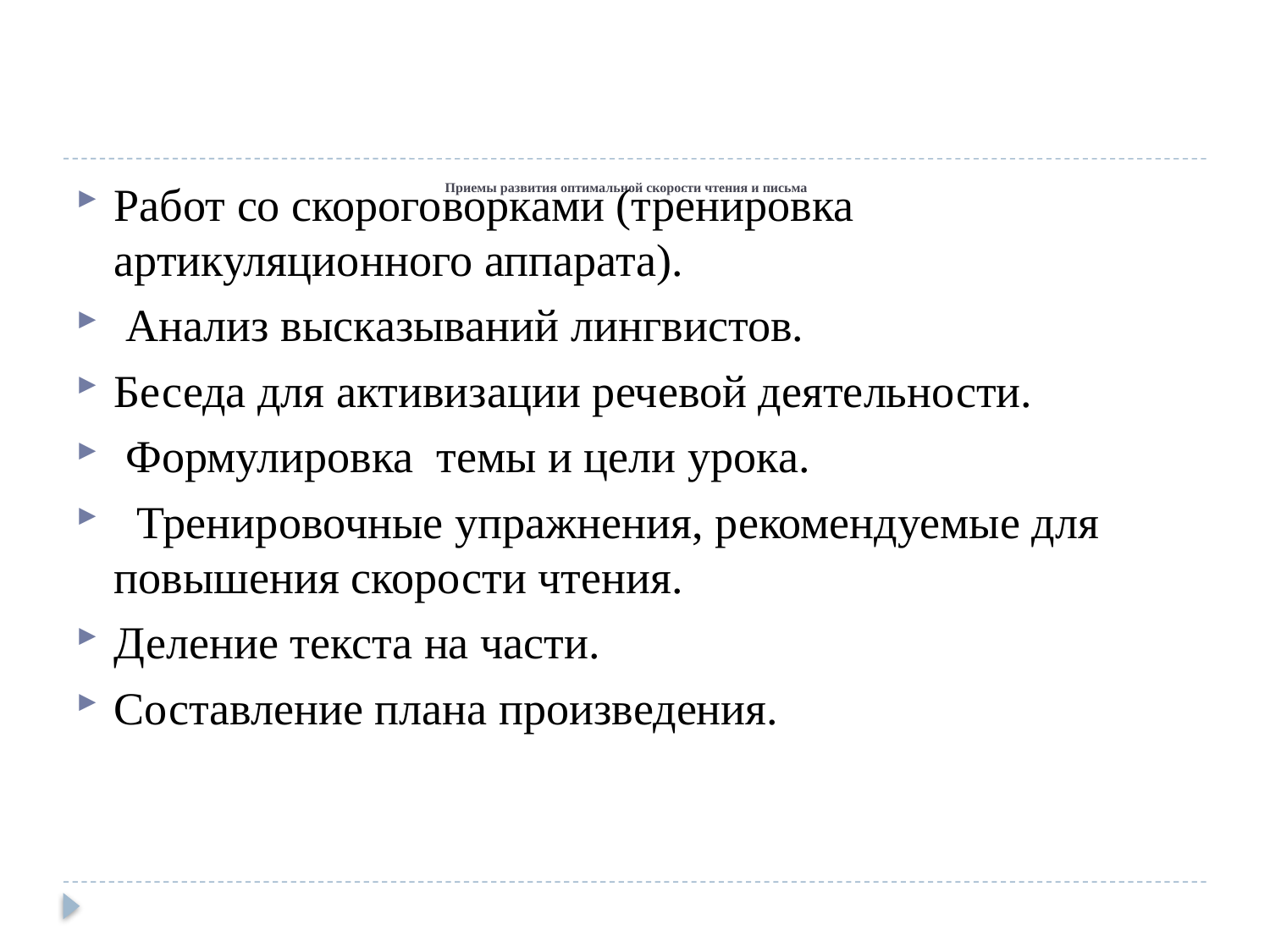

# Приемы развития оптимальной скорости чтения и письма
Работ со скороговорками (тренировка артикуляционного аппарата).
 Анализ высказываний лингвистов.
Беседа для активизации речевой деятельности.
 Формулировка  темы и цели урока.
  Тренировочные упражнения, рекомендуемые для повышения скорости чтения.
Деление текста на части.
Составление плана произведения.